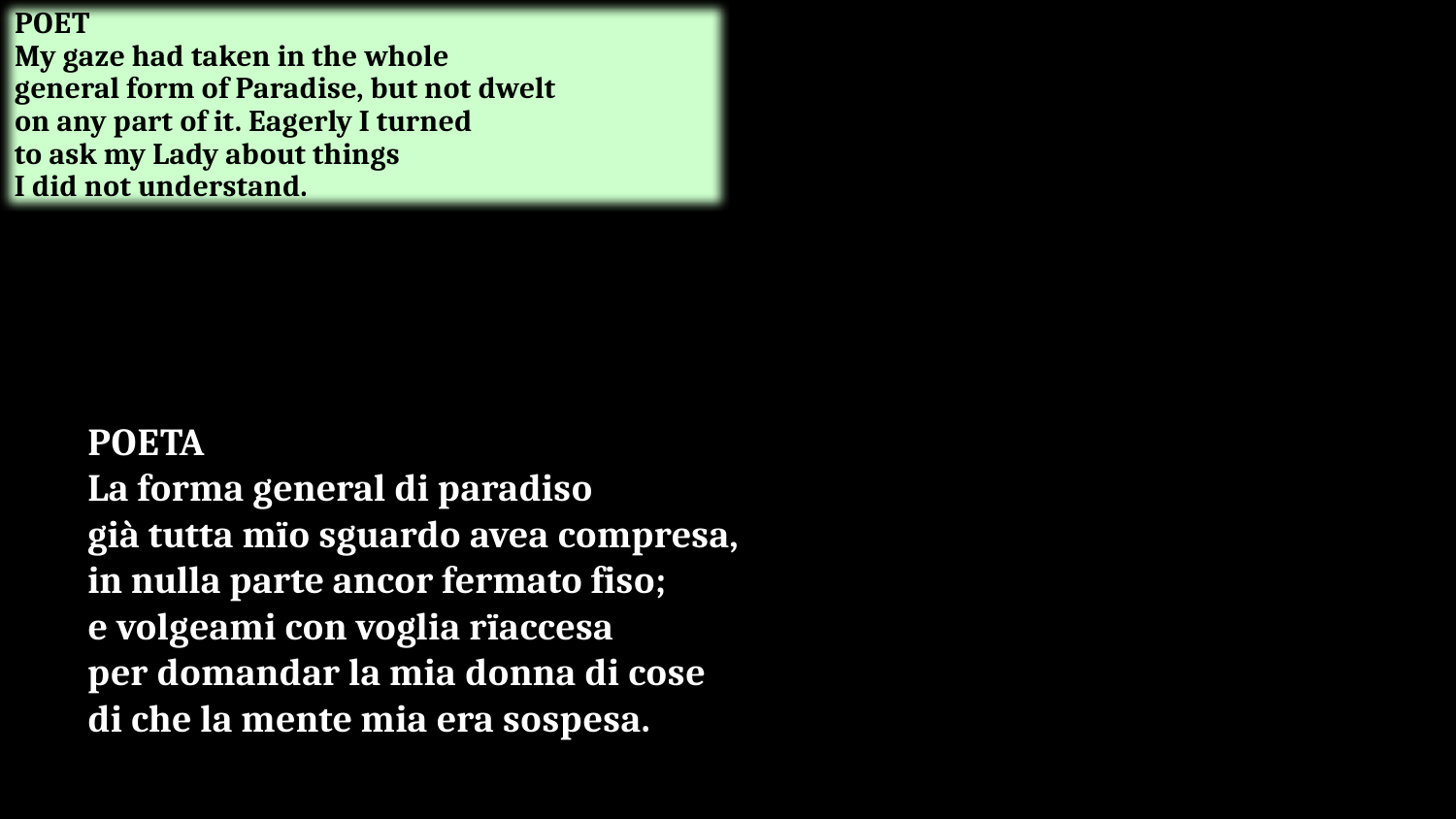

POET
My gaze had taken in the whole
general form of Paradise, but not dwelt
on any part of it. Eagerly I turned
to ask my Lady about things
I did not understand.
# POETA La forma general di paradiso già tutta mïo sguardo avea compresa, in nulla parte ancor fermato fiso; e volgeami con voglia rïaccesa per domandar la mia donna di cose di che la mente mia era sospesa.